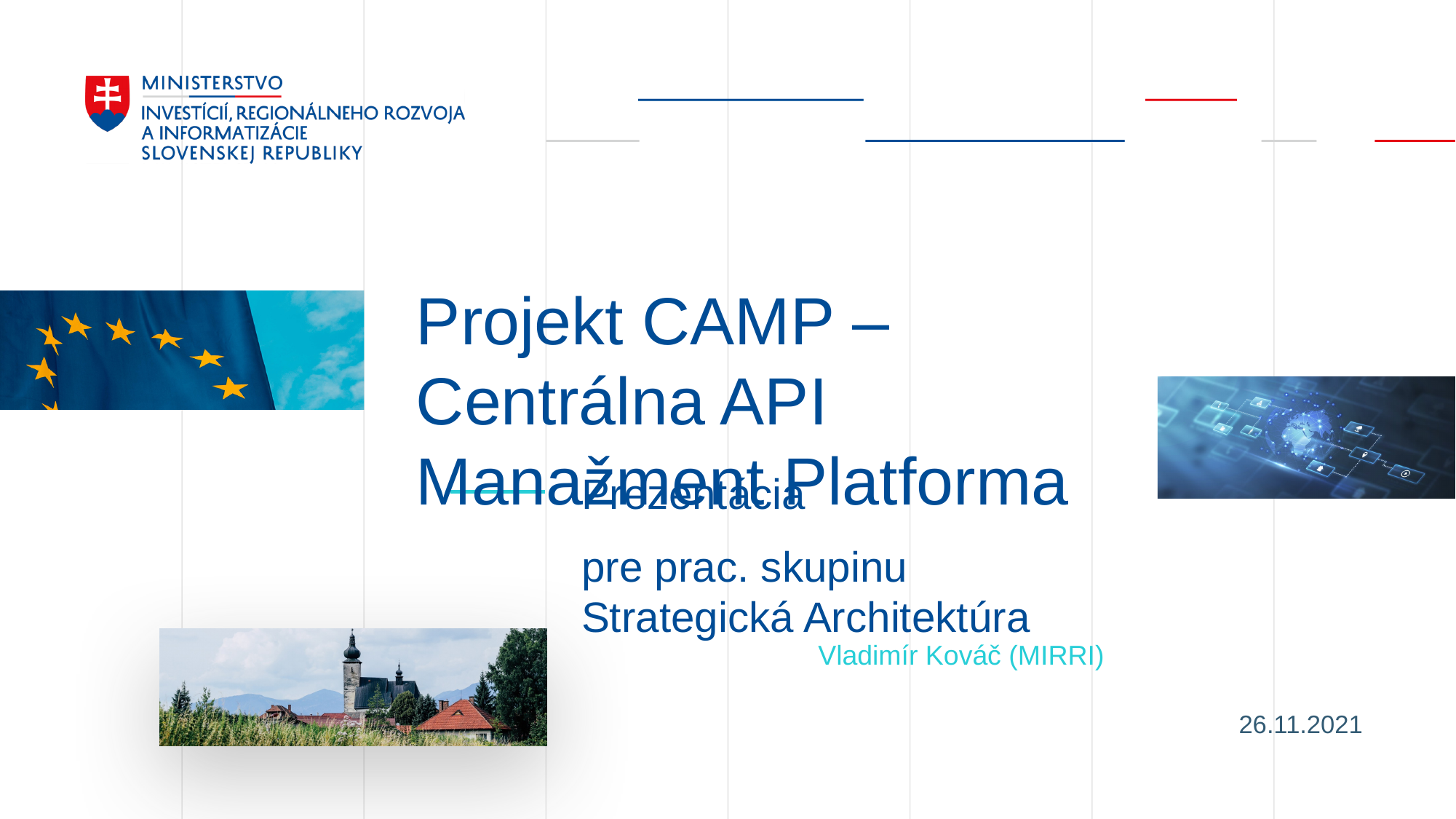

Projekt CAMP – Centrálna API Manažment Platforma
Prezentácia
pre prac. skupinu Strategická Architektúra

Vladimír Kováč (MIRRI)

26.11.2021